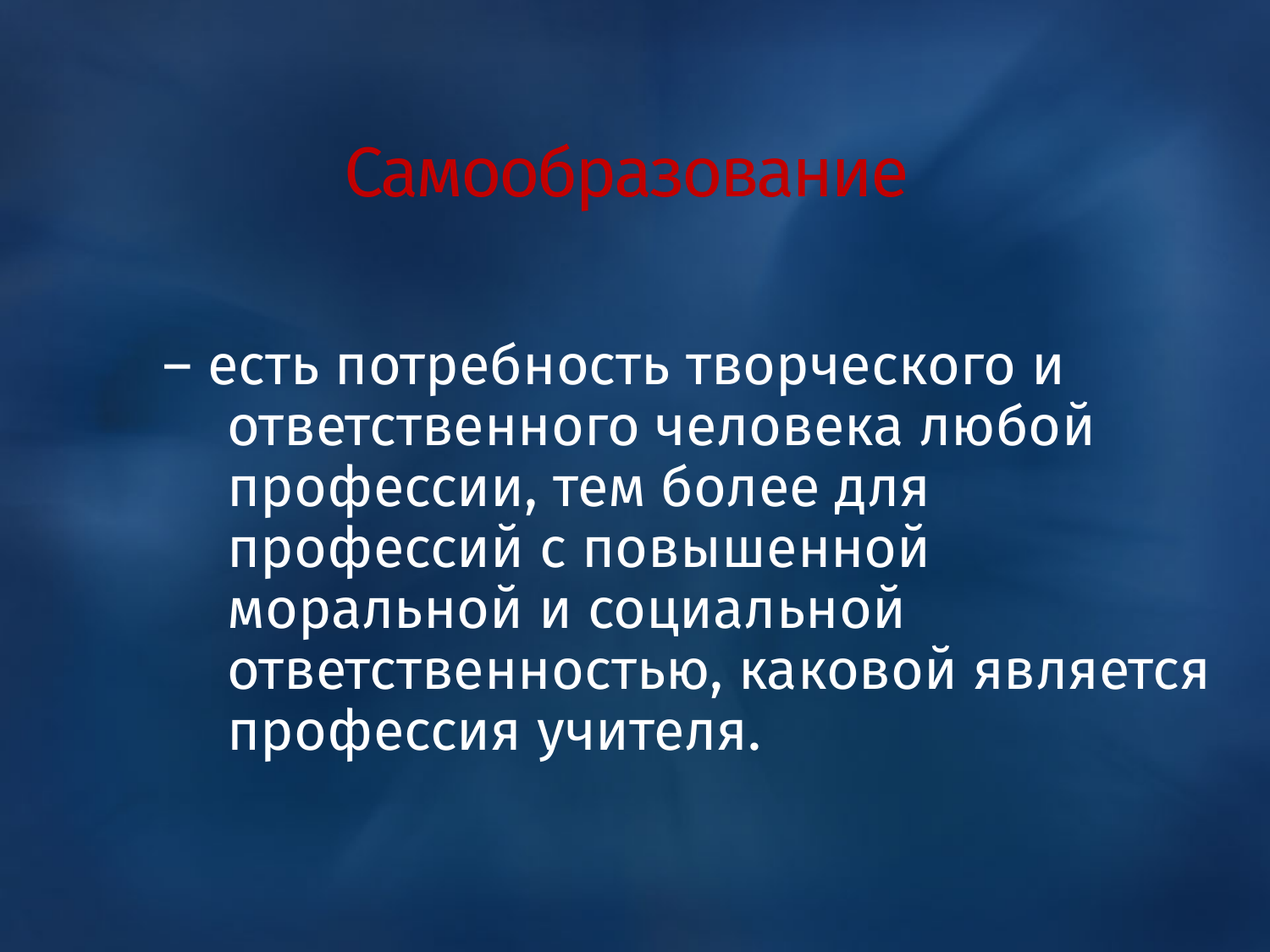

# Самообразование
– есть потребность творческого и ответственного человека любой профессии, тем более для  профессий с повышенной моральной и социальной ответственностью, каковой является профессия учителя.